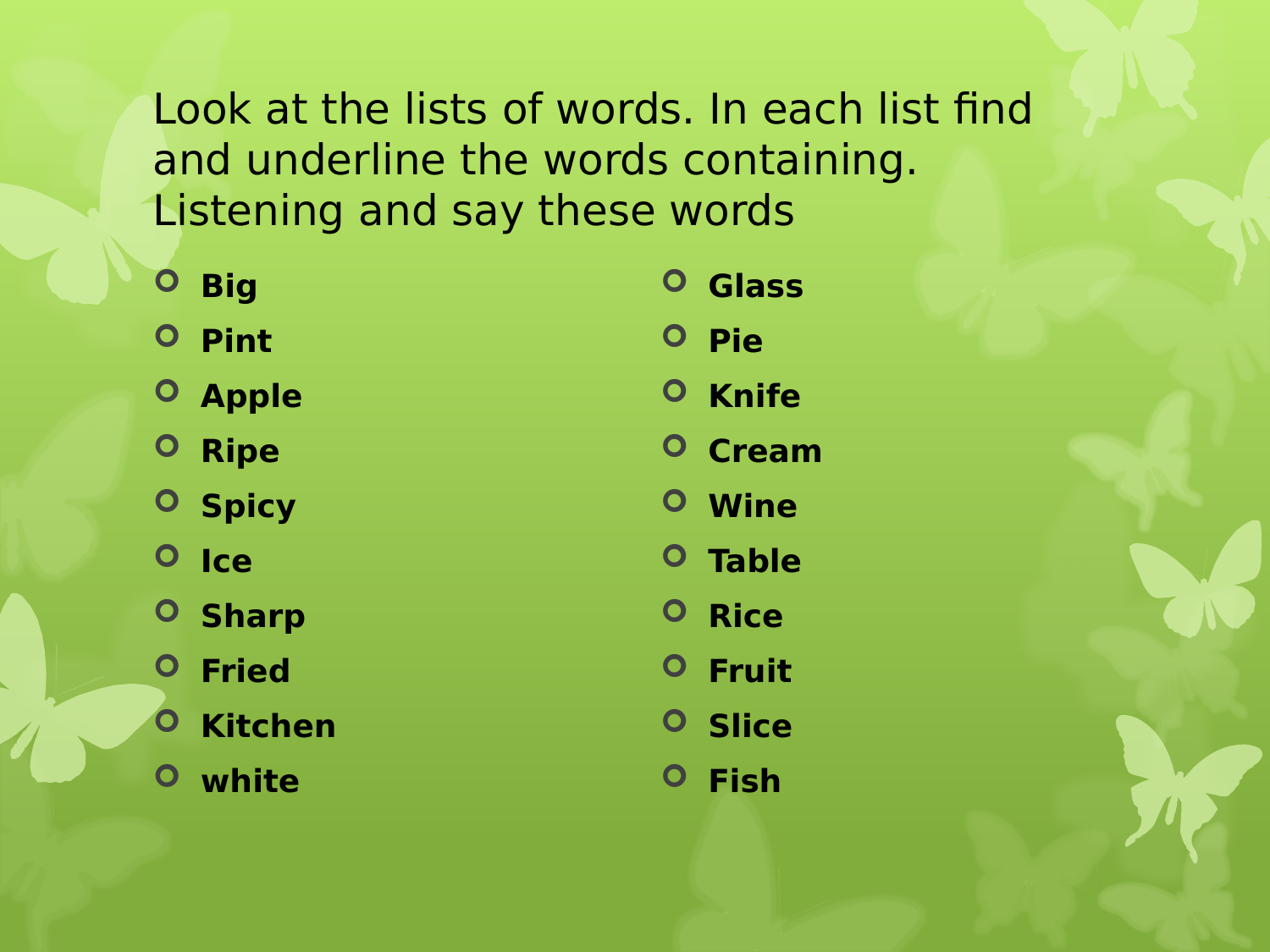

# Look at the lists of words. In each list find and underline the words containing. Listening and say these words
Big
Pint
Apple
Ripe
Spicy
Ice
Sharp
Fried
Kitchen
white
Glass
Pie
Knife
Cream
Wine
Table
Rice
Fruit
Slice
Fish